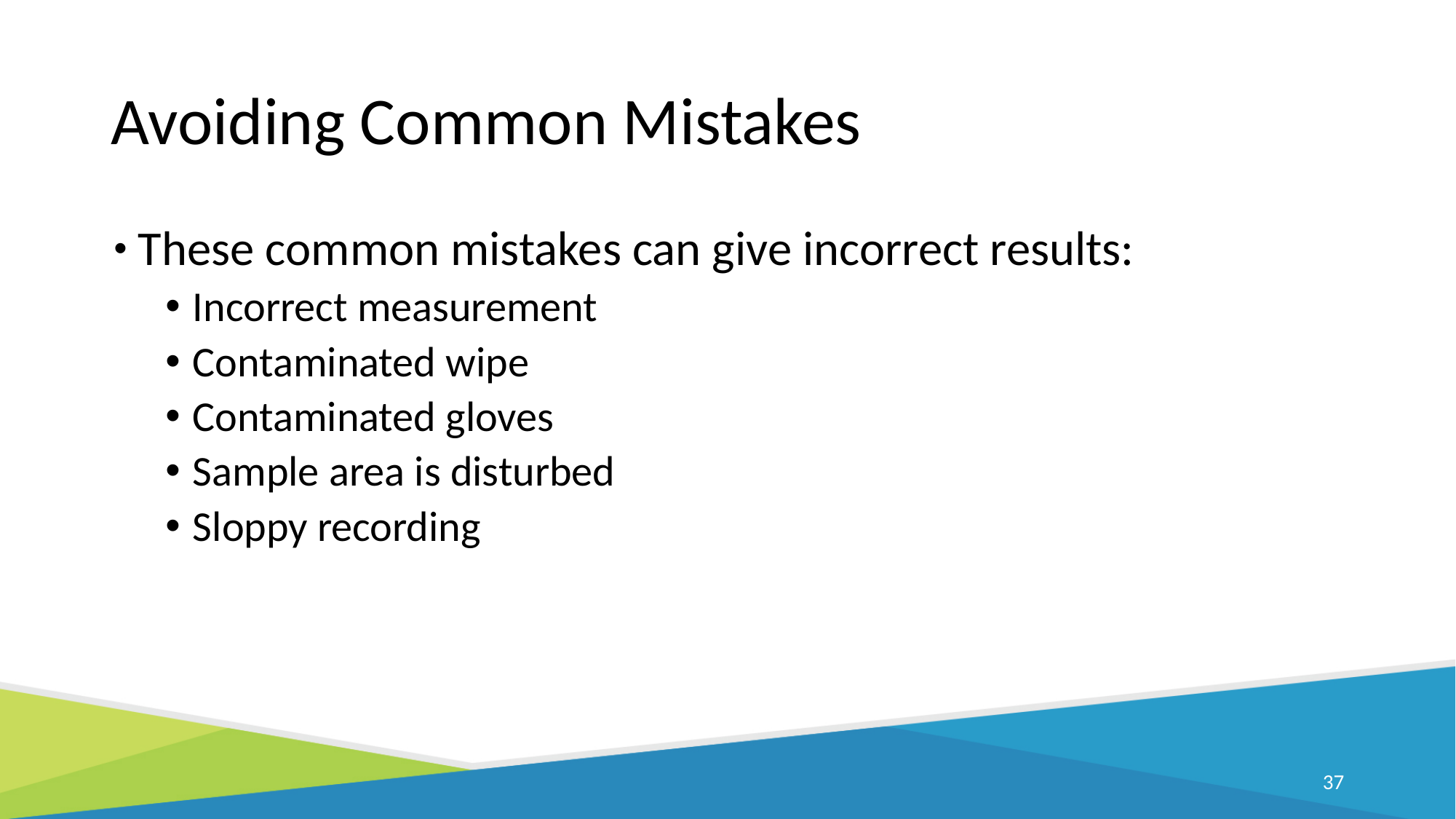

# Avoiding Common Mistakes
These common mistakes can give incorrect results:
Incorrect measurement
Contaminated wipe
Contaminated gloves
Sample area is disturbed
Sloppy recording

37